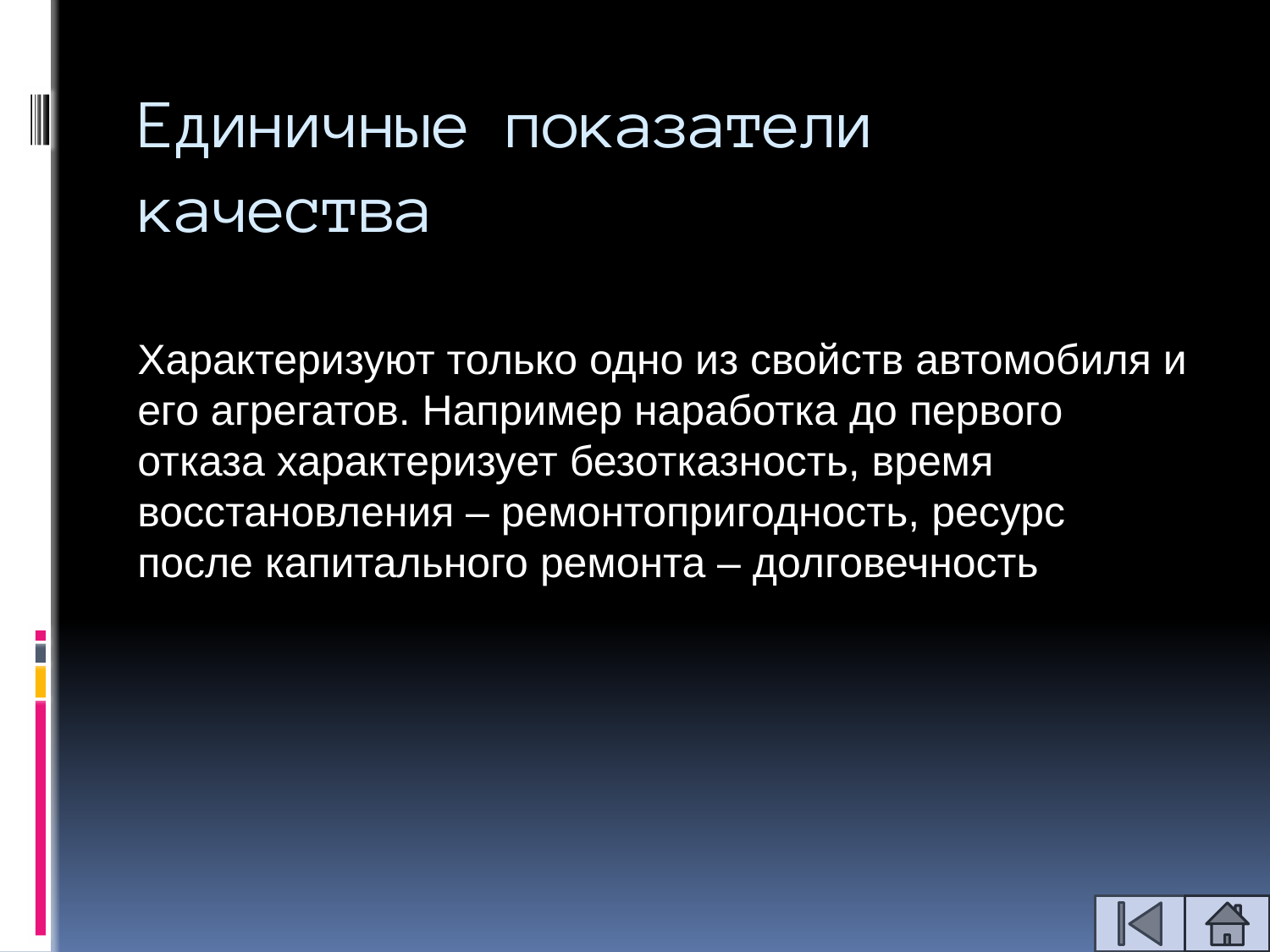

# Единичные показатели качества
Характеризуют только одно из свойств автомобиля и его агрегатов. Например наработка до первого отказа характеризует безотказность, время восстановления – ремонтопригодность, ресурс после капитального ремонта – долговечность